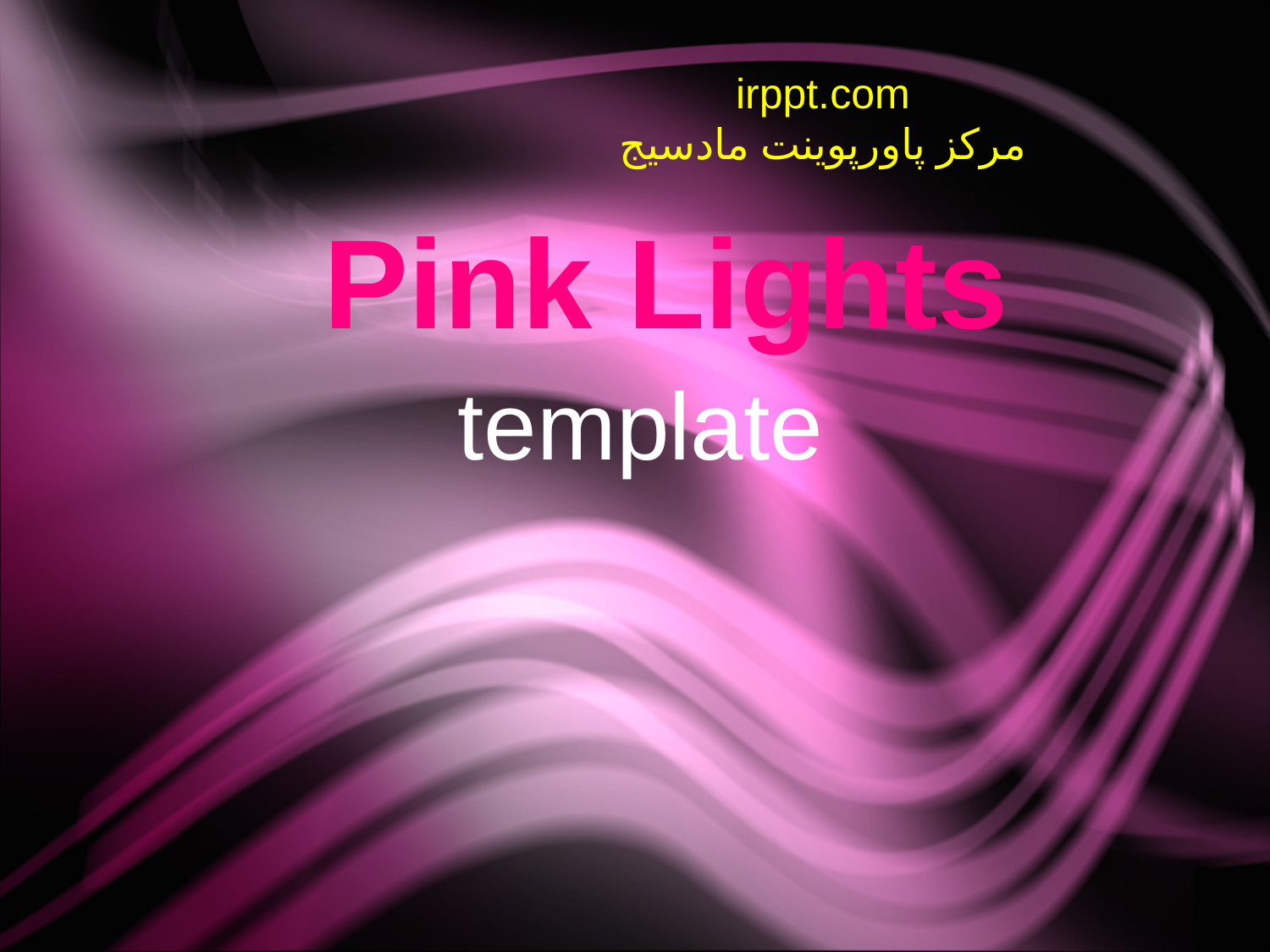

irppt.com
مرکز پاورپوینت مادسیج
# Pink Lights

template